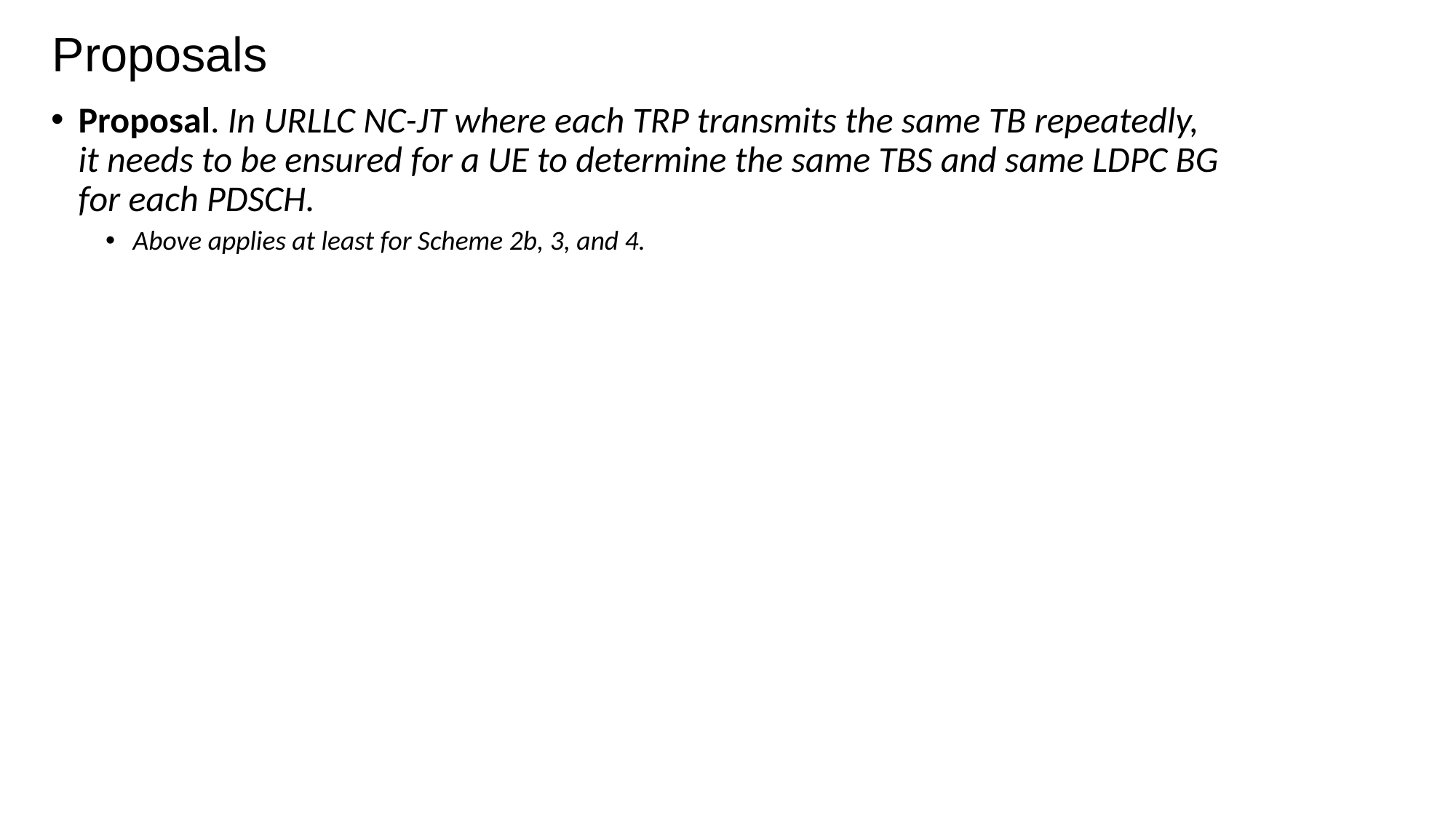

# Proposals
Proposal. In URLLC NC-JT where each TRP transmits the same TB repeatedly,
it needs to be ensured for a UE to determine the same TBS and same LDPC BG
for each PDSCH.
Above applies at least for Scheme 2b, 3, and 4.